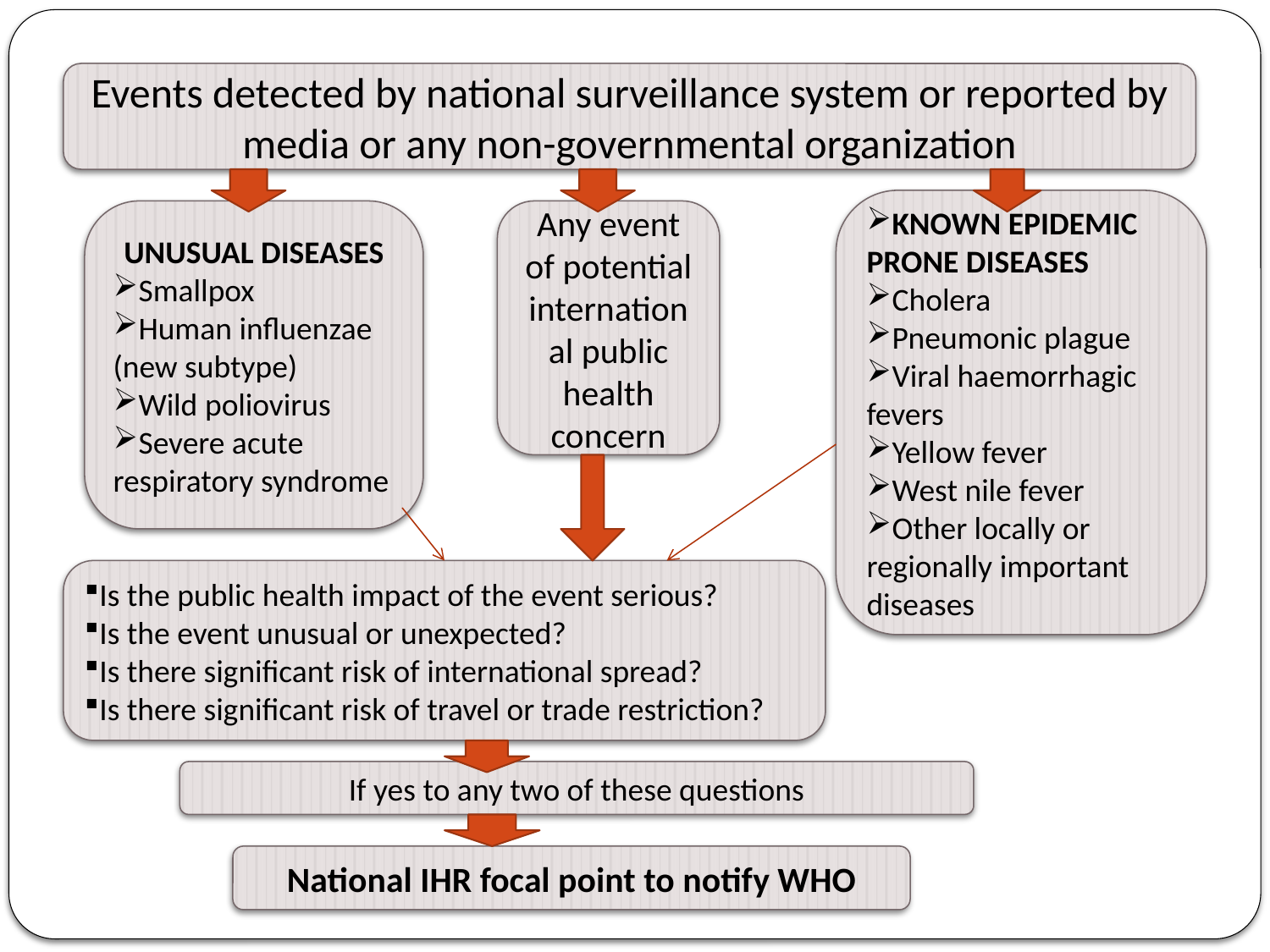

#
Events detected by national surveillance system or reported by media or any non-governmental organization

KNOWN EPIDEMIC PRONE DISEASES
Cholera
Pneumonic plague
Viral haemorrhagic fevers
Yellow fever
West nile fever
Other locally or regionally important diseases
UNUSUAL DISEASES
Smallpox
Human influenzae (new subtype)
Wild poliovirus
Severe acute respiratory syndrome
Any event of potential international public health concern

Is the public health impact of the event serious?
Is the event unusual or unexpected?
Is there significant risk of international spread?
Is there significant risk of travel or trade restriction?

If yes to any two of these questions

National IHR focal point to notify WHO